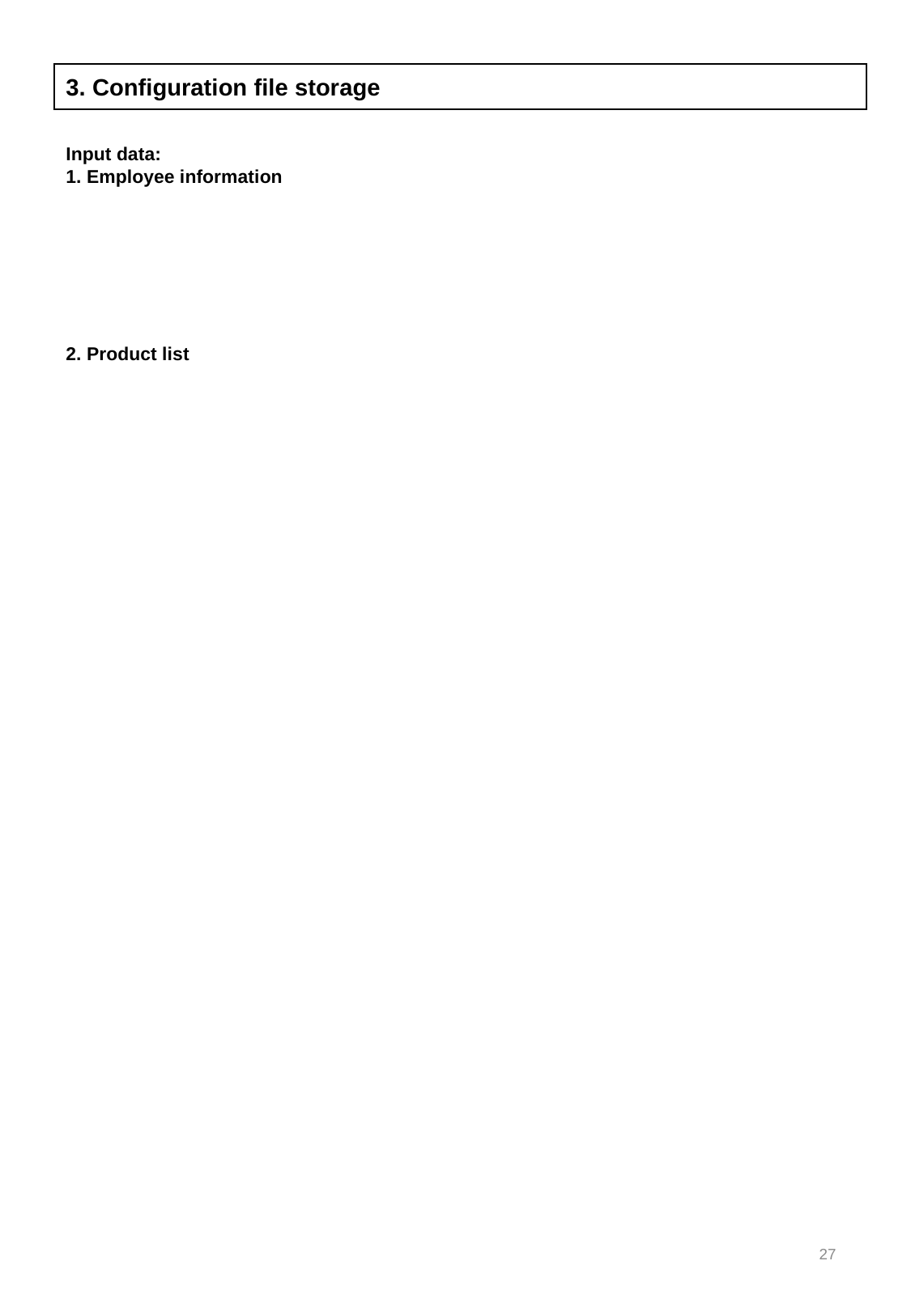

3. Configuration file storage
Input data:
1. Employee information

2. Product list

27